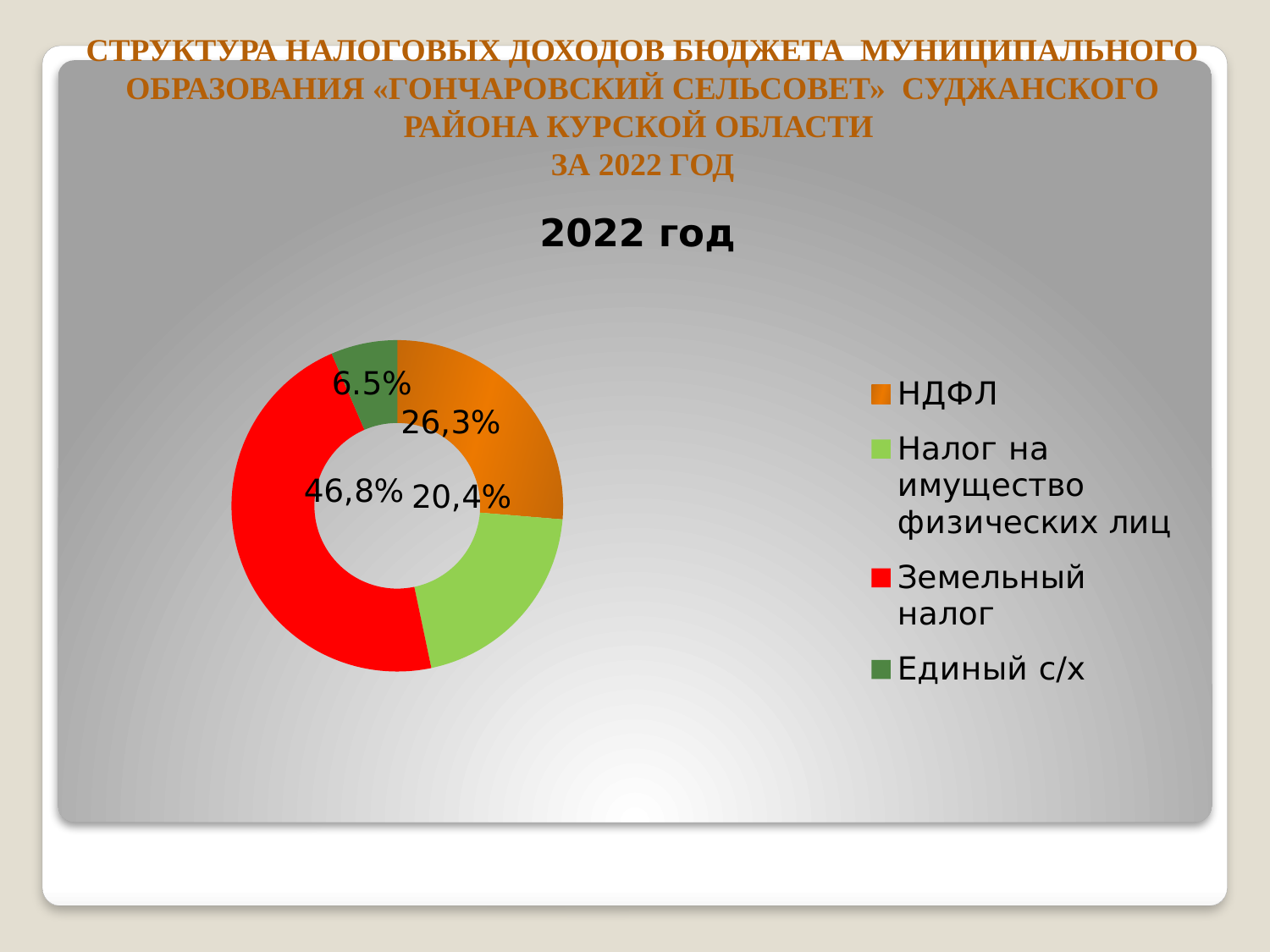

# Структура налоговых доходов бюджета  муниципального образования «Гончаровский сельсовет»  суджанского района курской области за 2022 год

### Chart: 2022 год

| Category | За 2022 год | Столбец1 |
|---|---|---|
| НДФЛ | 0.263 | None |
| Налог на имущество физических лиц | 0.20400000000000001 | None |
| Земельный налог | 0.4680000000000001 | None |
| Единый с/х | 0.06480000000000001 | None |